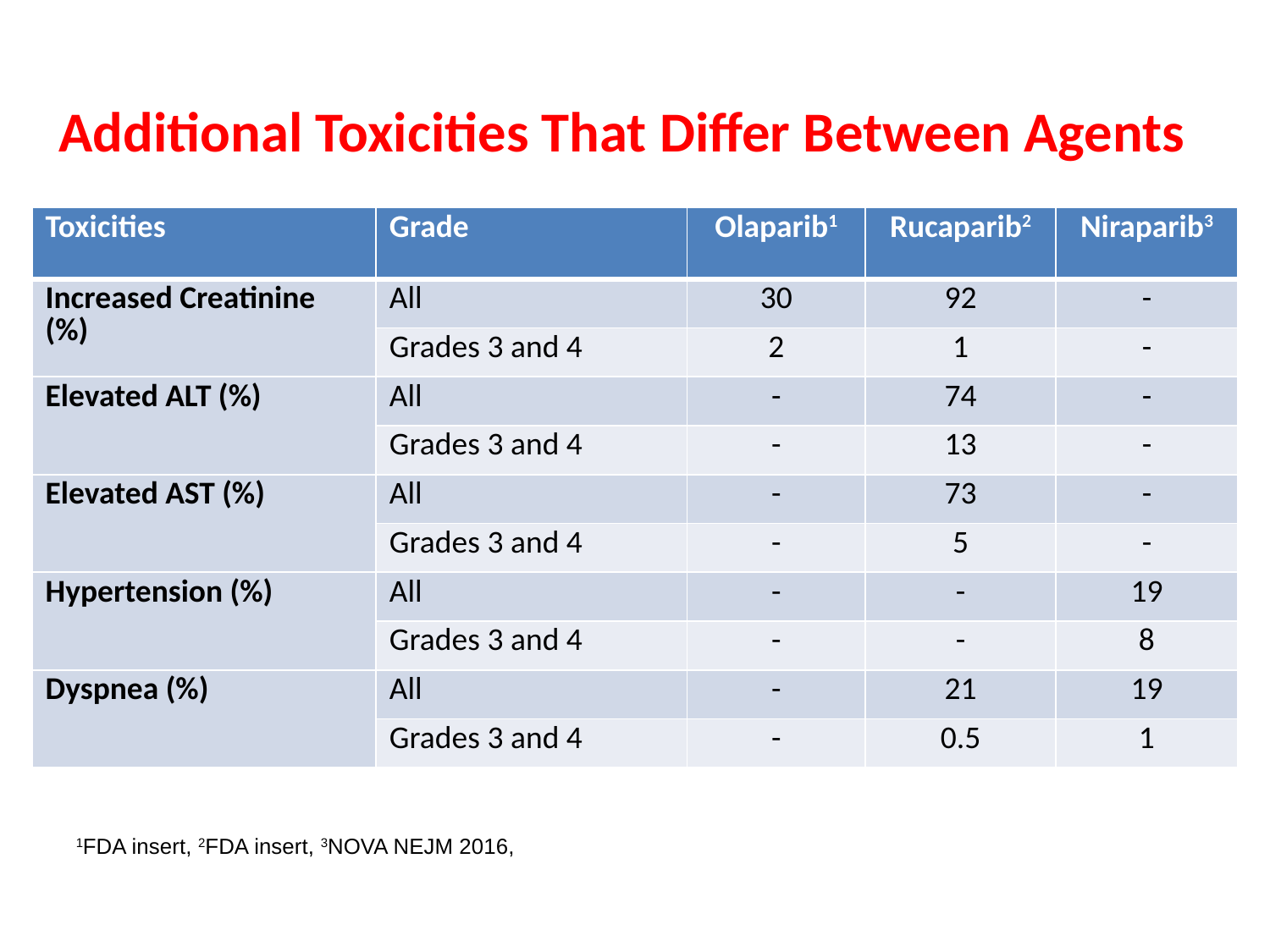

# Additional Toxicities That Differ Between Agents
| Toxicities | Grade | Olaparib1 | Rucaparib2 | Niraparib3 |
| --- | --- | --- | --- | --- |
| Increased Creatinine (%) | All | 30 | 92 | - |
|  | Grades 3 and 4 | 2 | 1 | - |
| Elevated ALT (%) | All | - | 74 | - |
|  | Grades 3 and 4 | - | 13 | - |
| Elevated AST (%) | All | - | 73 | - |
|  | Grades 3 and 4 | - | 5 | - |
| Hypertension (%) | All | - | - | 19 |
|  | Grades 3 and 4 | - | - | 8 |
| Dyspnea (%) | All | - | 21 | 19 |
|  | Grades 3 and 4 | - | 0.5 | 1 |
1FDA insert, 2FDA insert, 3NOVA NEJM 2016,